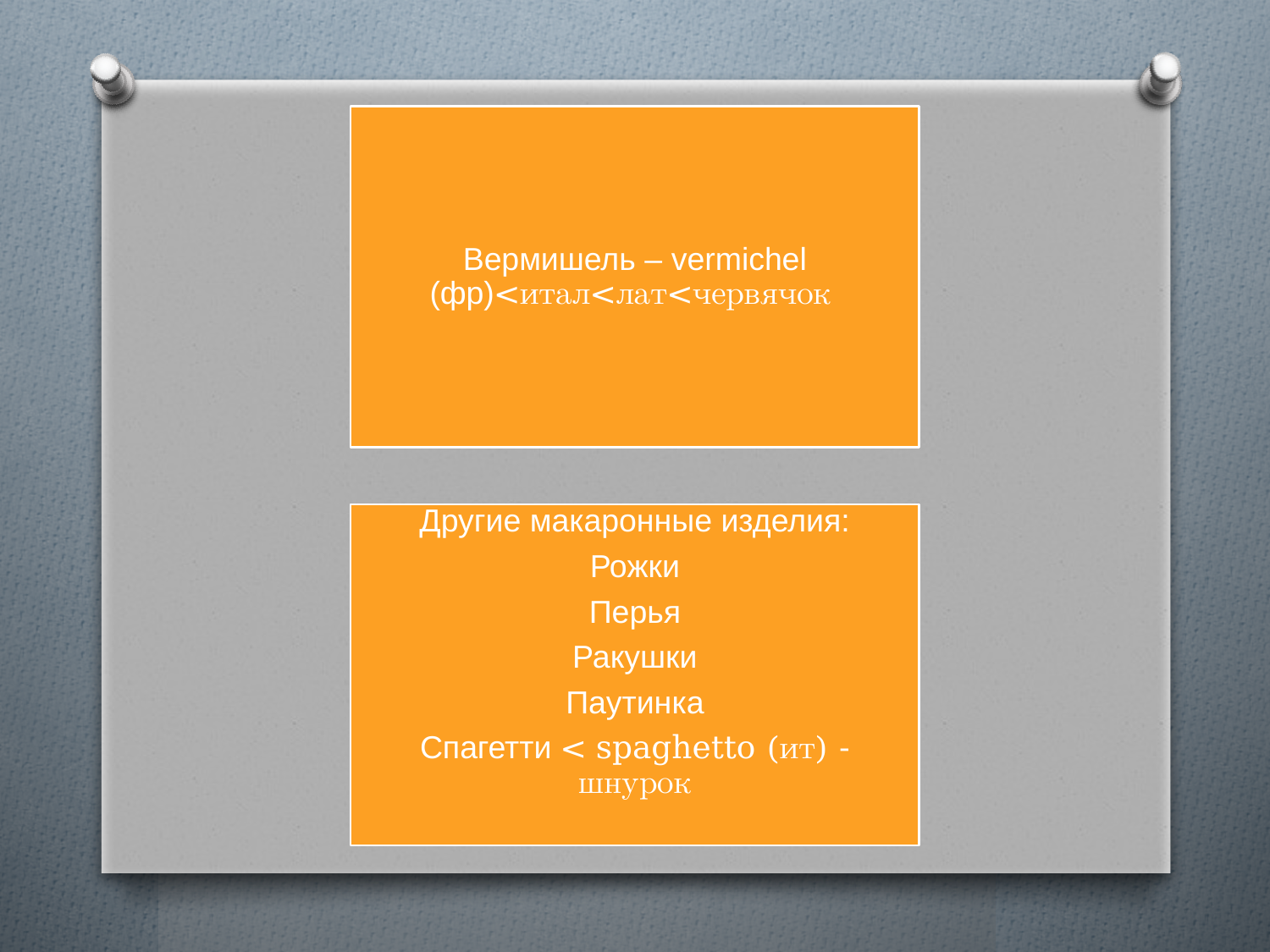

Вермишель – vermichel (фр)<итал<лат<червячок
Другие макаронные изделия:
Рожки
Перья
Ракушки
Паутинка
Спагетти < spaghetto (ит) - шнурок